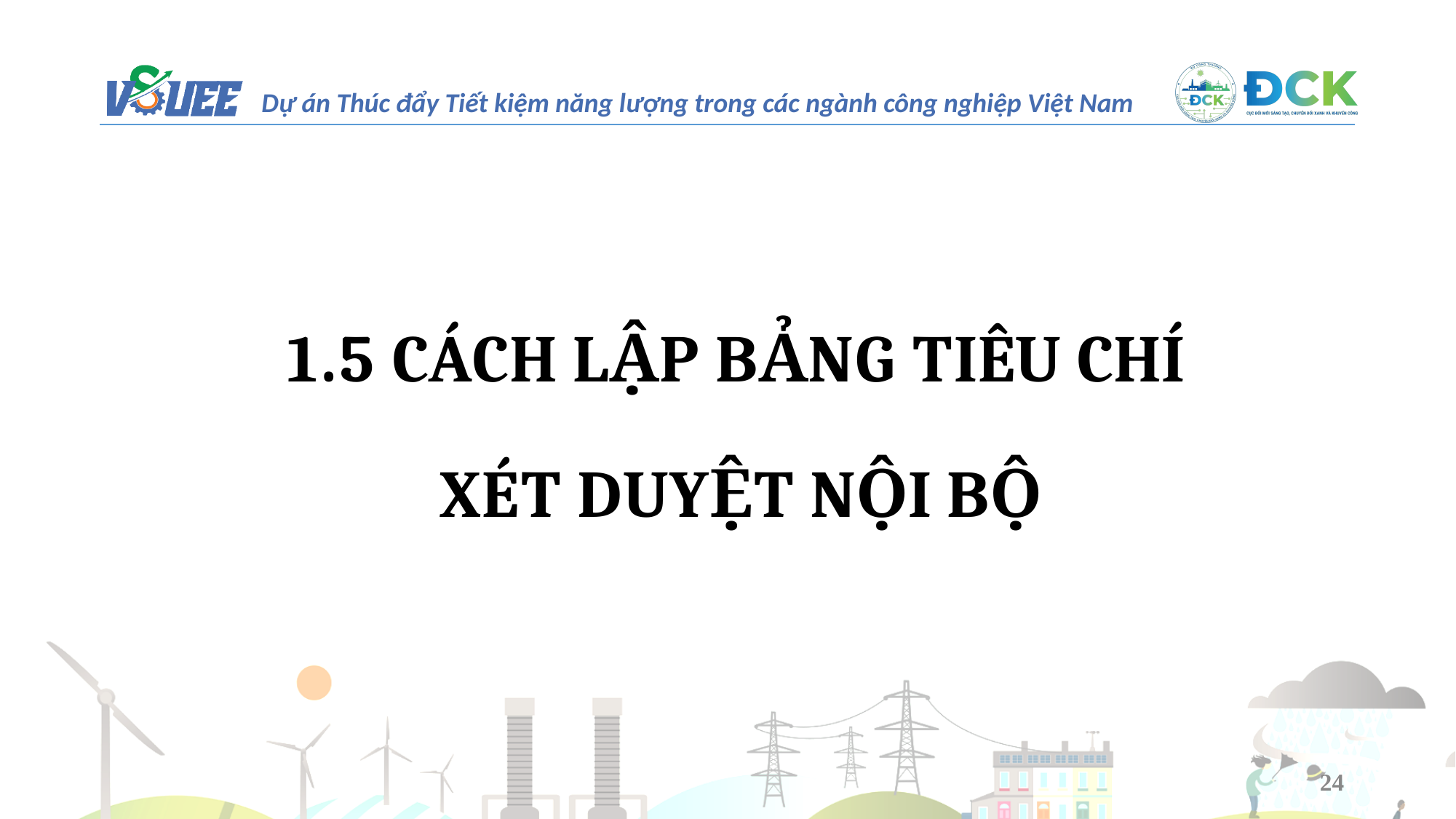

1.5 CÁCH LẬP BẢNG TIÊU CHÍ
XÉT DUYỆT NỘI BỘ
24